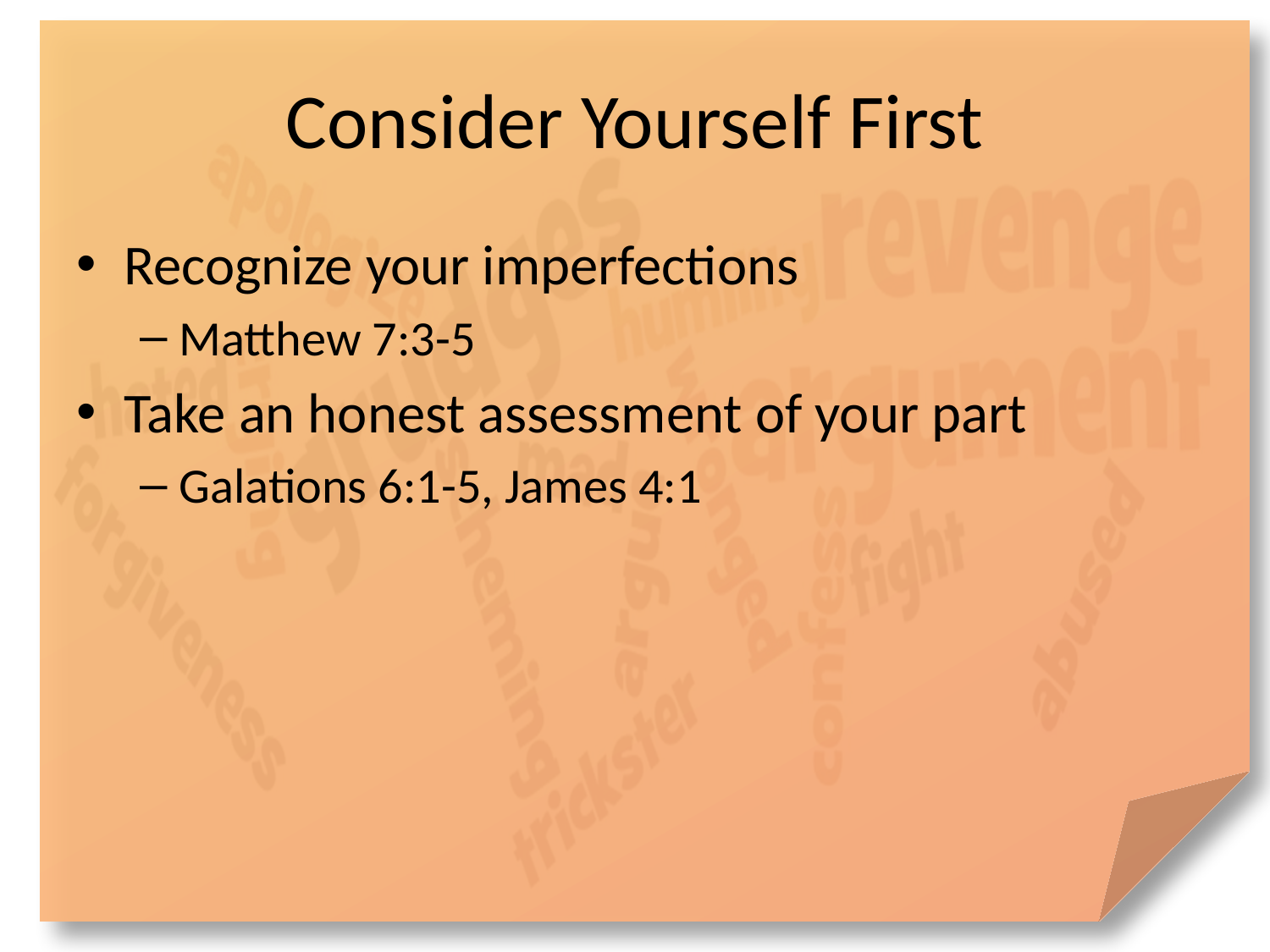

# Consider Yourself First
Recognize your imperfections
Matthew 7:3-5
Take an honest assessment of your part
Galations 6:1-5, James 4:1